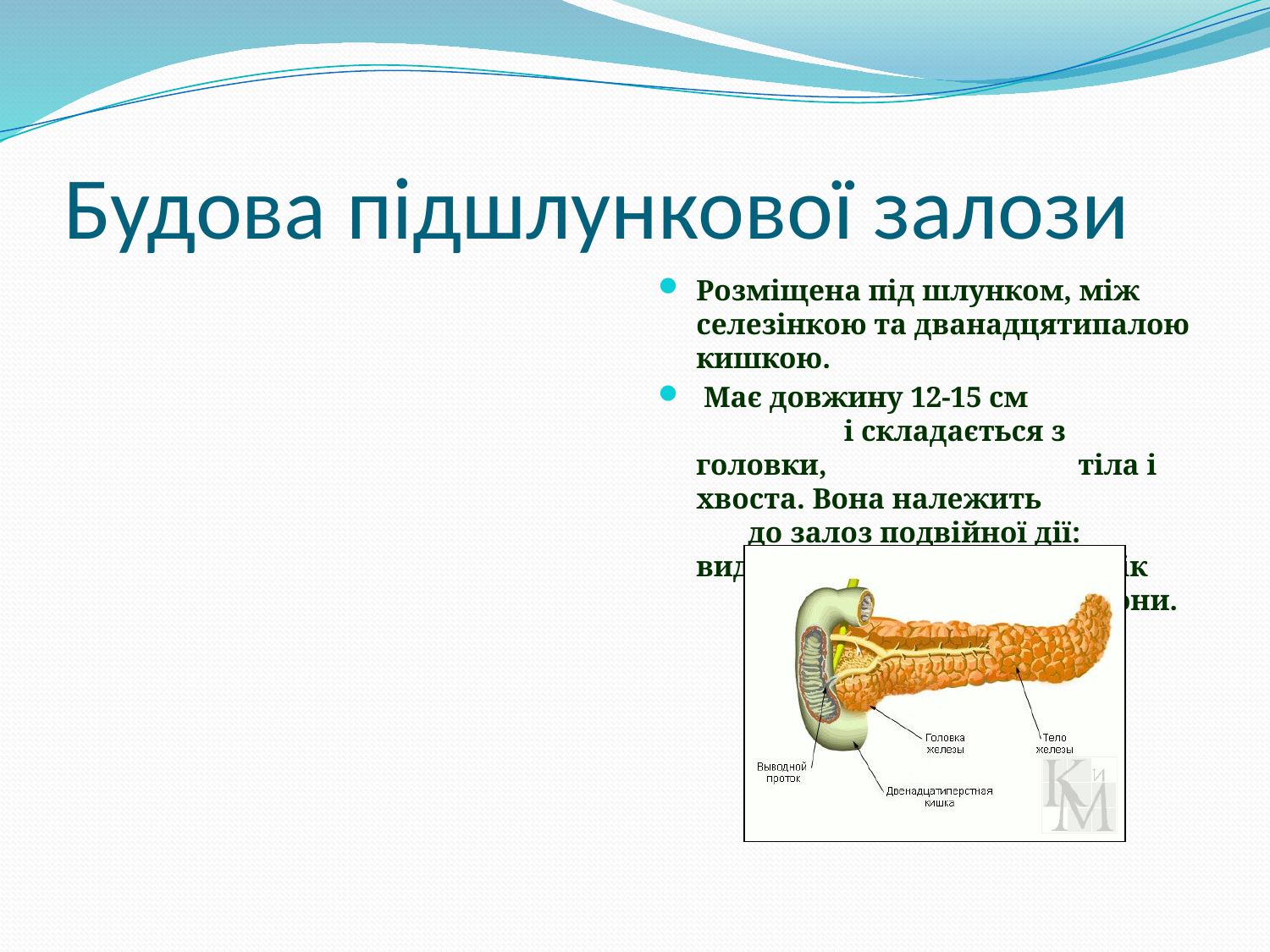

# Будова підшлункової залози

Розміщена під шлунком, між селезінкою та дванадцятипалою кишкою.
 Має довжину 12-15 см                                           і складається з головки,                                  тіла і хвоста. Вона належить                            до залоз подвійної дії: виділяє         підшлунковий сік                                                та гормони.